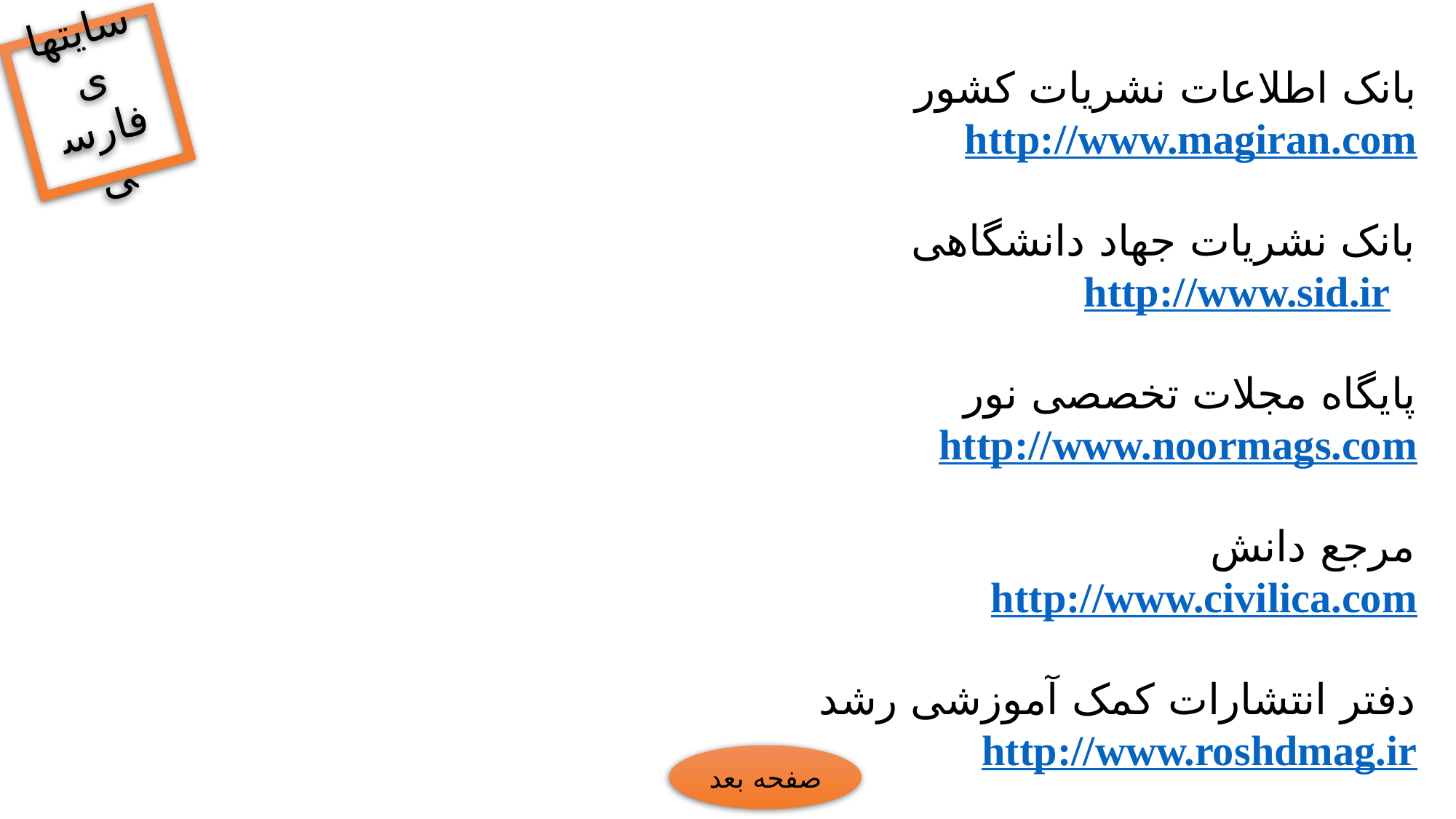

سایتهای فارسی
بانک اطلاعات نشریات کشور                                    http://www.magiran.com

بانک نشریات جهاد دانشگاهی                                                      http://www.sid.ir

پایگاه مجلات تخصصی نور                                       http://www.noormags.com

مرجع دانش                                                                     http://www.civilica.com

دفتر انتشارات کمک آموزشی رشد                              http://www.roshdmag.ir

پایگاه اطلاعات و مدارک علمی ایران                        http://www.irandoc.ac.ir

شبکه آموزش سیما                                                          http://www.tv7.ir/portal

صفحه بعد